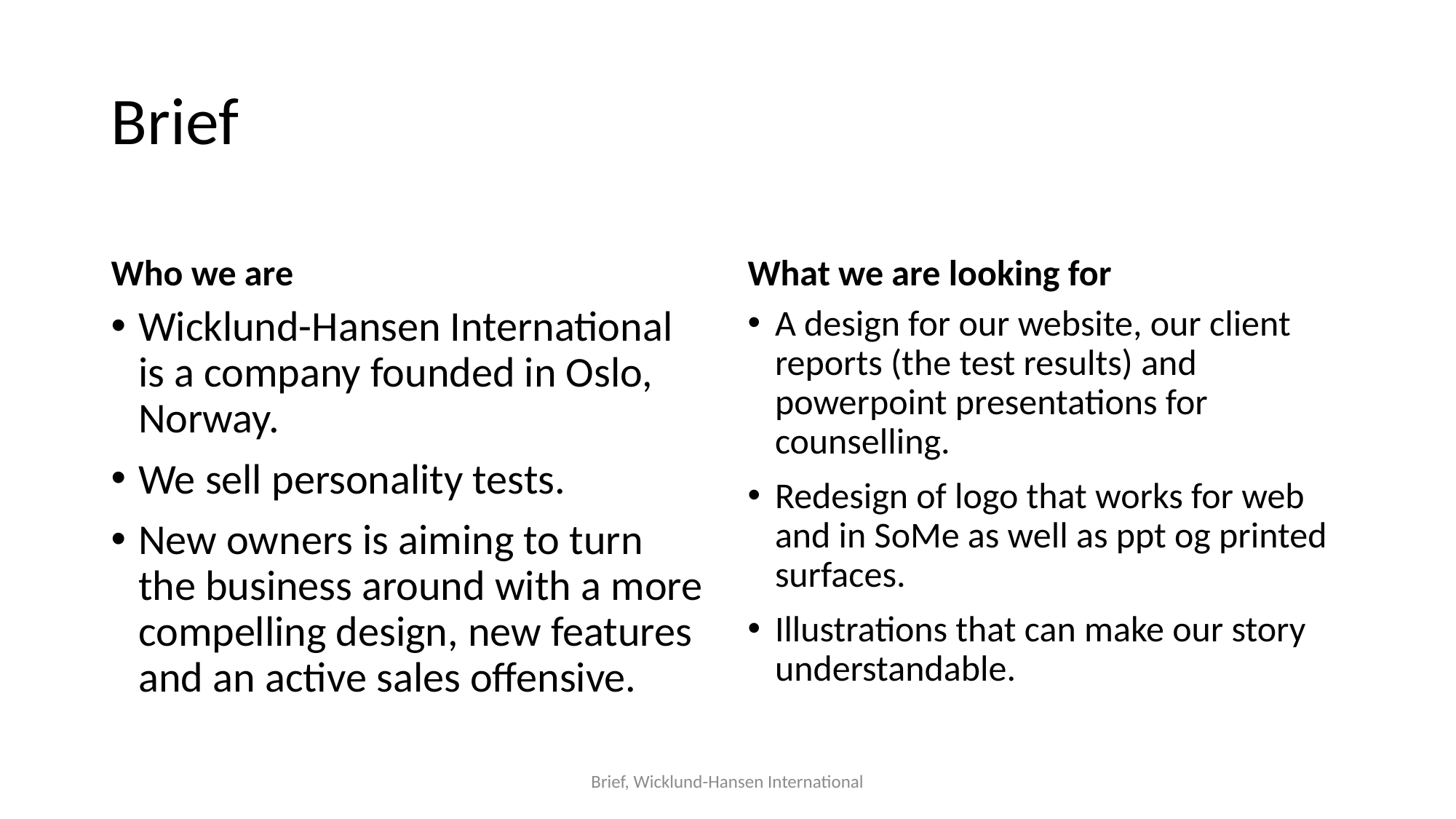

# Brief
Who we are
What we are looking for
Wicklund-Hansen International is a company founded in Oslo, Norway.
We sell personality tests.
New owners is aiming to turn the business around with a more compelling design, new features and an active sales offensive.
A design for our website, our client reports (the test results) and powerpoint presentations for counselling.
Redesign of logo that works for web and in SoMe as well as ppt og printed surfaces.
Illustrations that can make our story understandable.

Brief, Wicklund-Hansen International